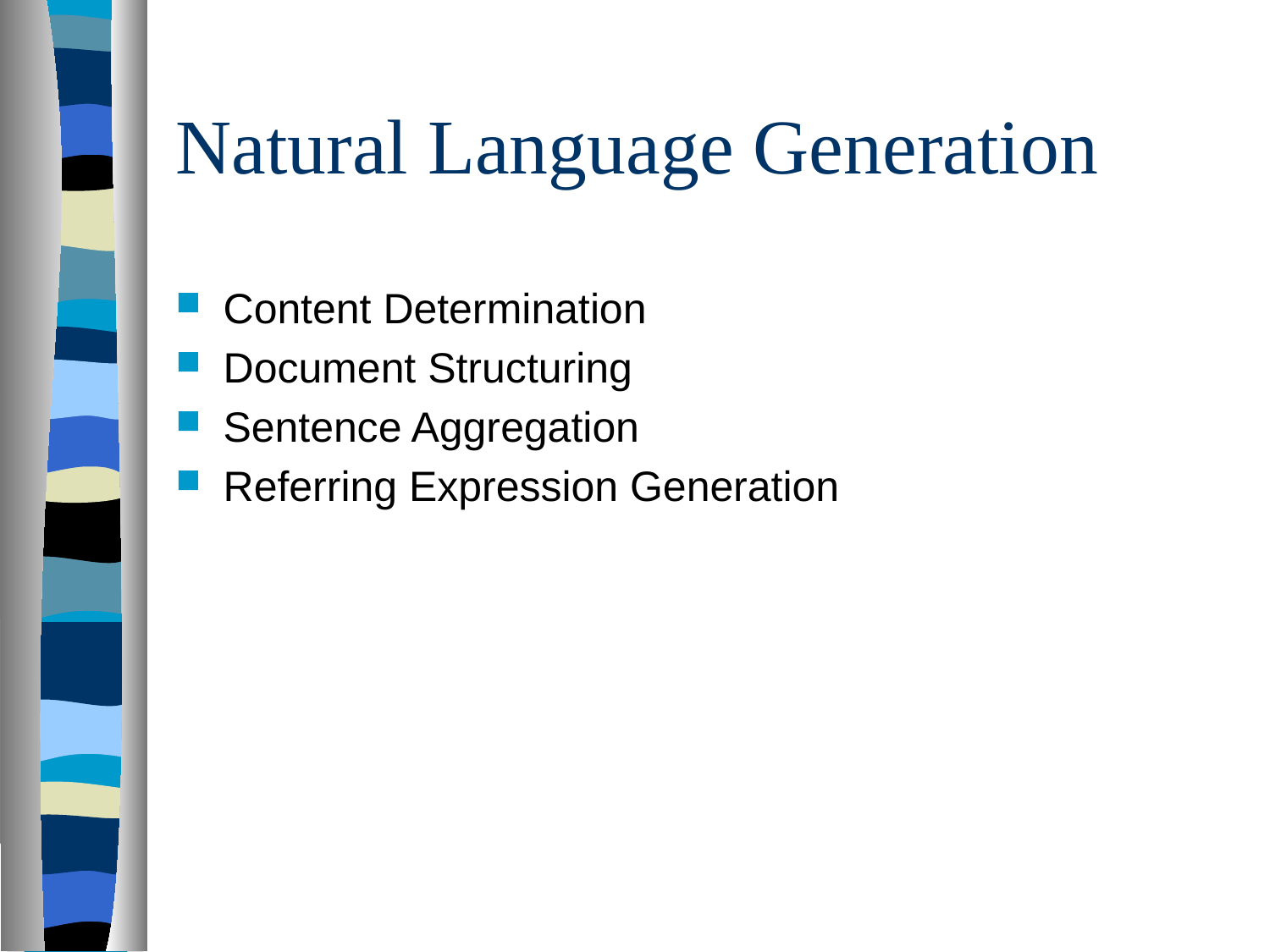

# Natural Language Generation
Content Determination
Document Structuring
Sentence Aggregation
Referring Expression Generation